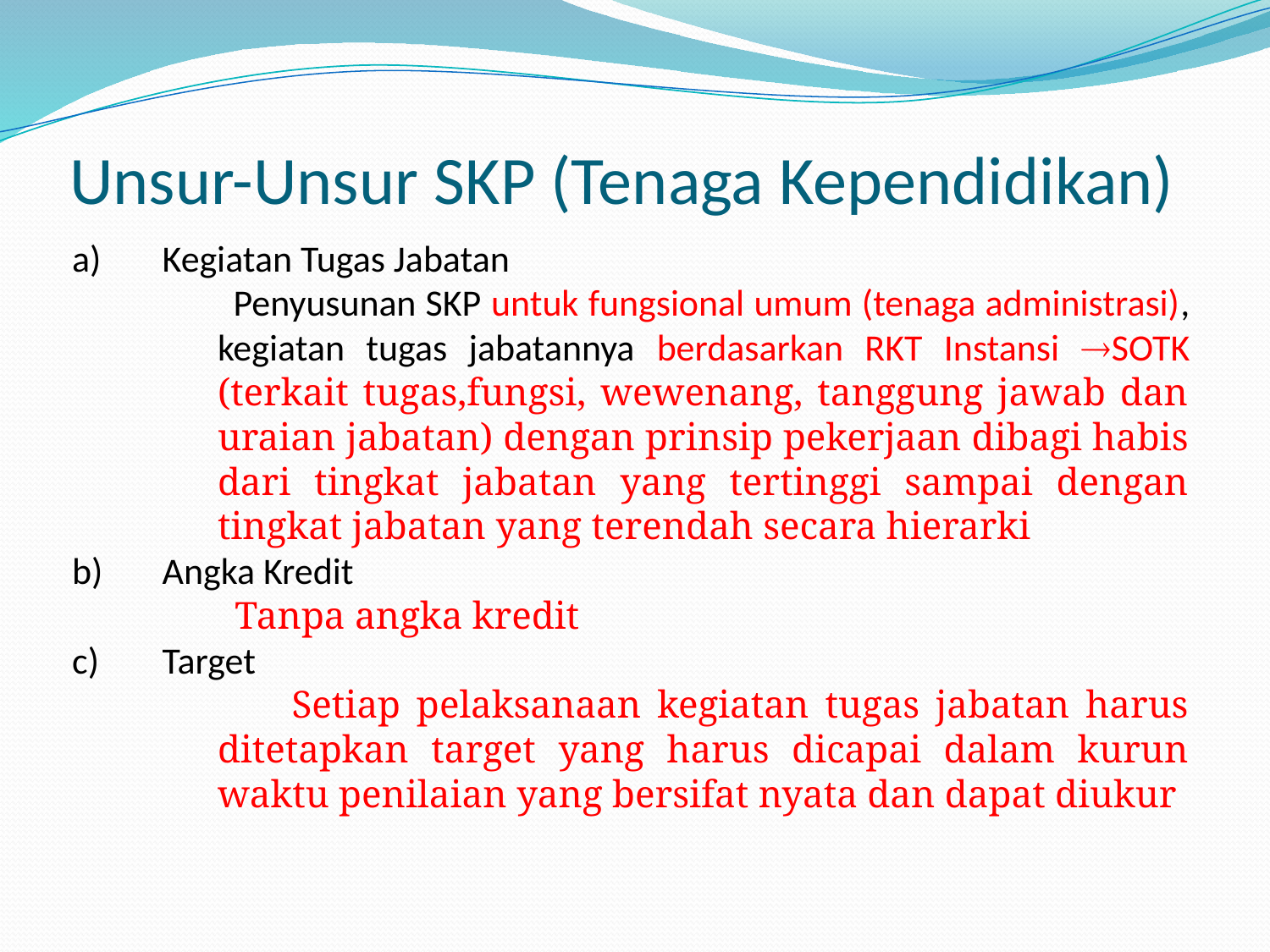

# Unsur-Unsur SKP (Tenaga Kependidikan)
Kegiatan Tugas Jabatan
           Penyusunan SKP untuk fungsional umum (tenaga administrasi), kegiatan tugas jabatannya berdasarkan RKT Instansi →SOTK (terkait tugas,fungsi, wewenang, tanggung jawab dan uraian jabatan) dengan prinsip pekerjaan dibagi habis dari tingkat jabatan yang tertinggi sampai dengan tingkat jabatan yang terendah secara hierarki
Angka Kredit
           Tanpa angka kredit
Target
           Setiap pelaksanaan kegiatan tugas jabatan harus ditetapkan target yang harus dicapai dalam kurun waktu penilaian yang bersifat nyata dan dapat diukur